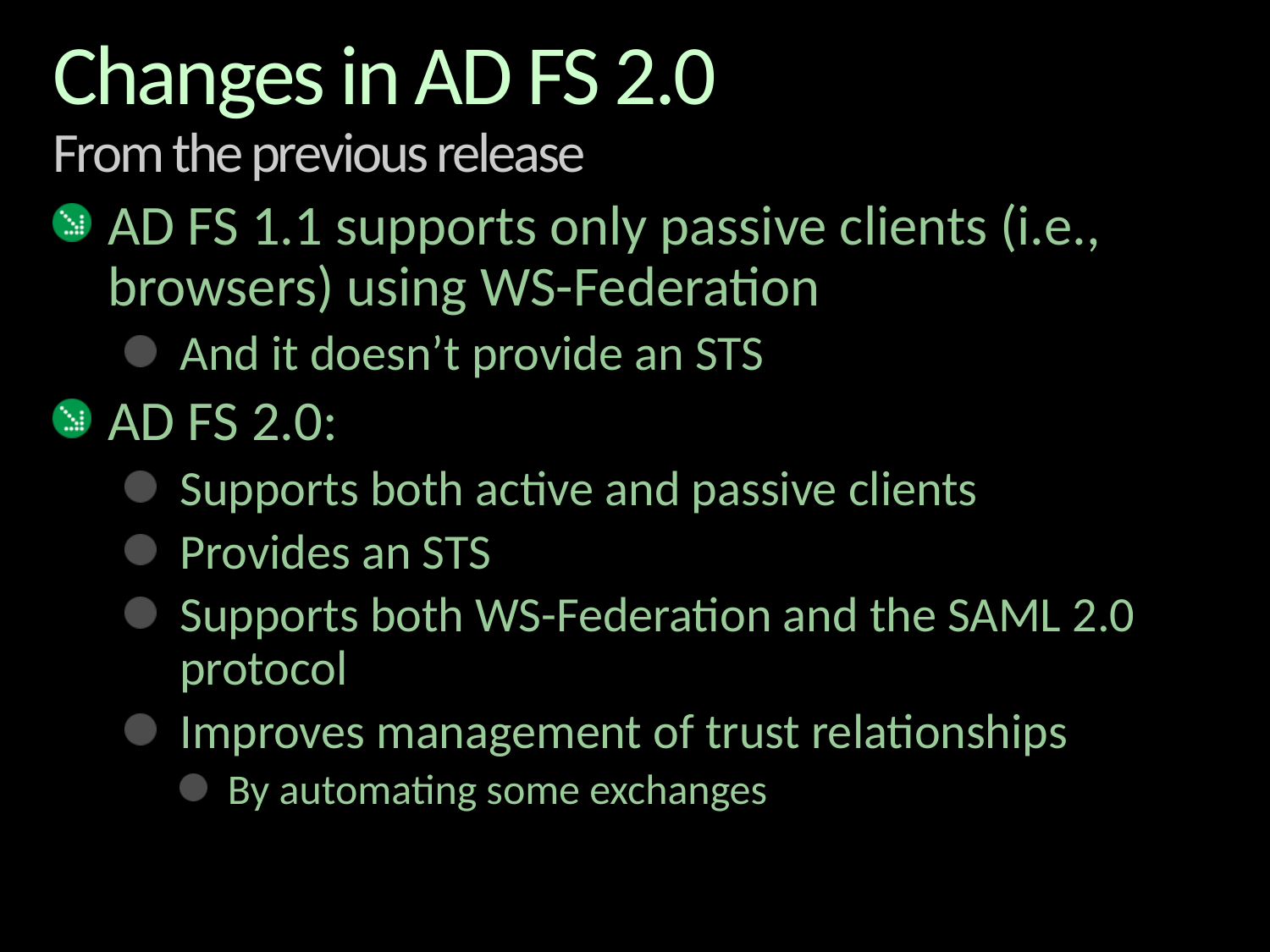

# Changes in AD FS 2.0 From the previous release
AD FS 1.1 supports only passive clients (i.e., browsers) using WS-Federation
And it doesn’t provide an STS
AD FS 2.0:
Supports both active and passive clients
Provides an STS
Supports both WS-Federation and the SAML 2.0 protocol
Improves management of trust relationships
By automating some exchanges